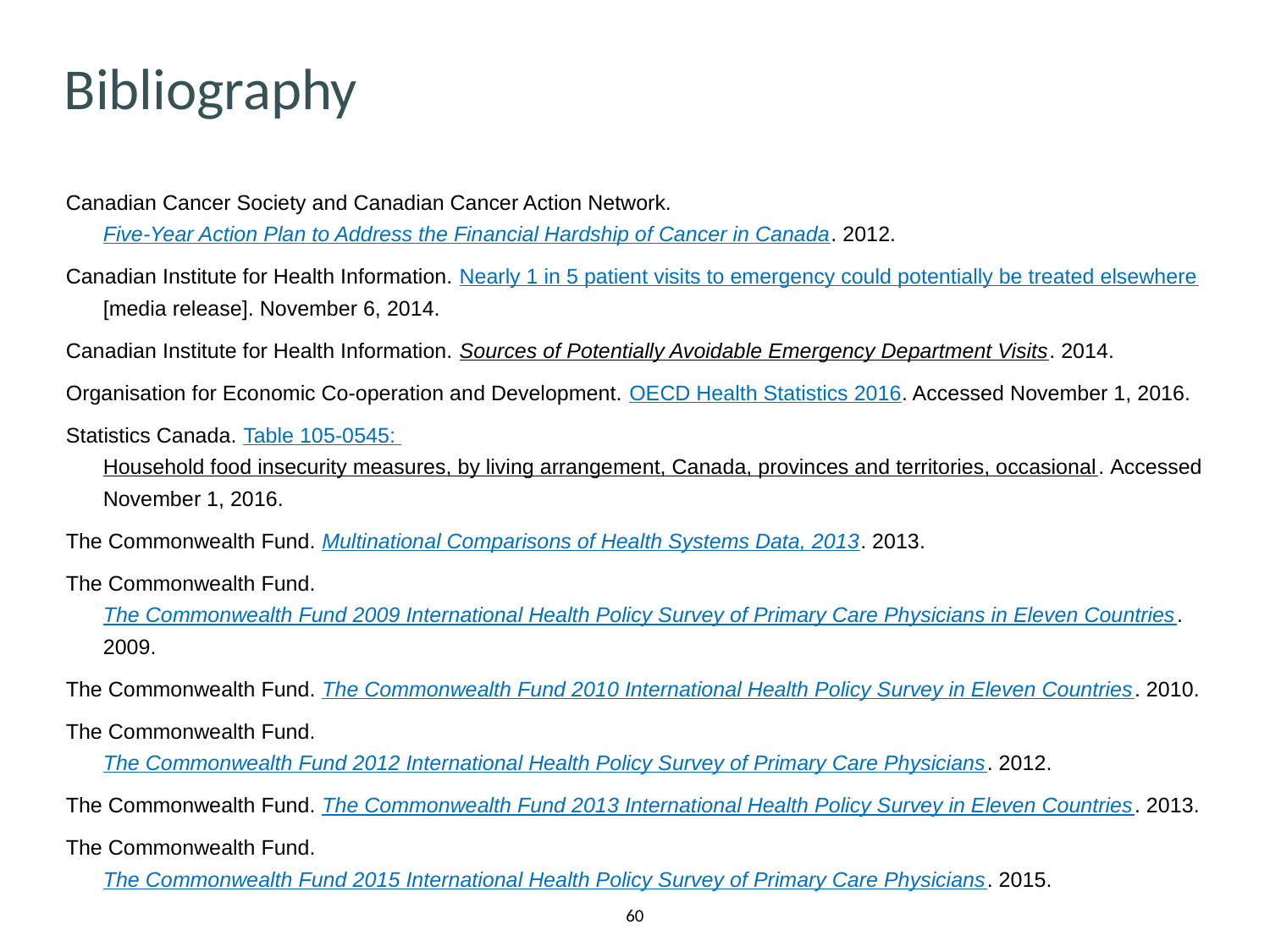

# Bibliography
Canadian Cancer Society and Canadian Cancer Action Network. Five-Year Action Plan to Address the Financial Hardship of Cancer in Canada. 2012.
Canadian Institute for Health Information. Nearly 1 in 5 patient visits to emergency could potentially be treated elsewhere [media release]. November 6, 2014.
Canadian Institute for Health Information. Sources of Potentially Avoidable Emergency Department Visits. 2014.
Organisation for Economic Co-operation and Development. OECD Health Statistics 2016. Accessed November 1, 2016.
Statistics Canada. Table 105-0545: Household food insecurity measures, by living arrangement, Canada, provinces and territories, occasional. Accessed November 1, 2016.
The Commonwealth Fund. Multinational Comparisons of Health Systems Data, 2013. 2013.
The Commonwealth Fund. The Commonwealth Fund 2009 International Health Policy Survey of Primary Care Physicians in Eleven Countries. 2009.
The Commonwealth Fund. The Commonwealth Fund 2010 International Health Policy Survey in Eleven Countries. 2010.
The Commonwealth Fund. The Commonwealth Fund 2012 International Health Policy Survey of Primary Care Physicians. 2012.
The Commonwealth Fund. The Commonwealth Fund 2013 International Health Policy Survey in Eleven Countries. 2013.
The Commonwealth Fund. The Commonwealth Fund 2015 International Health Policy Survey of Primary Care Physicians. 2015.